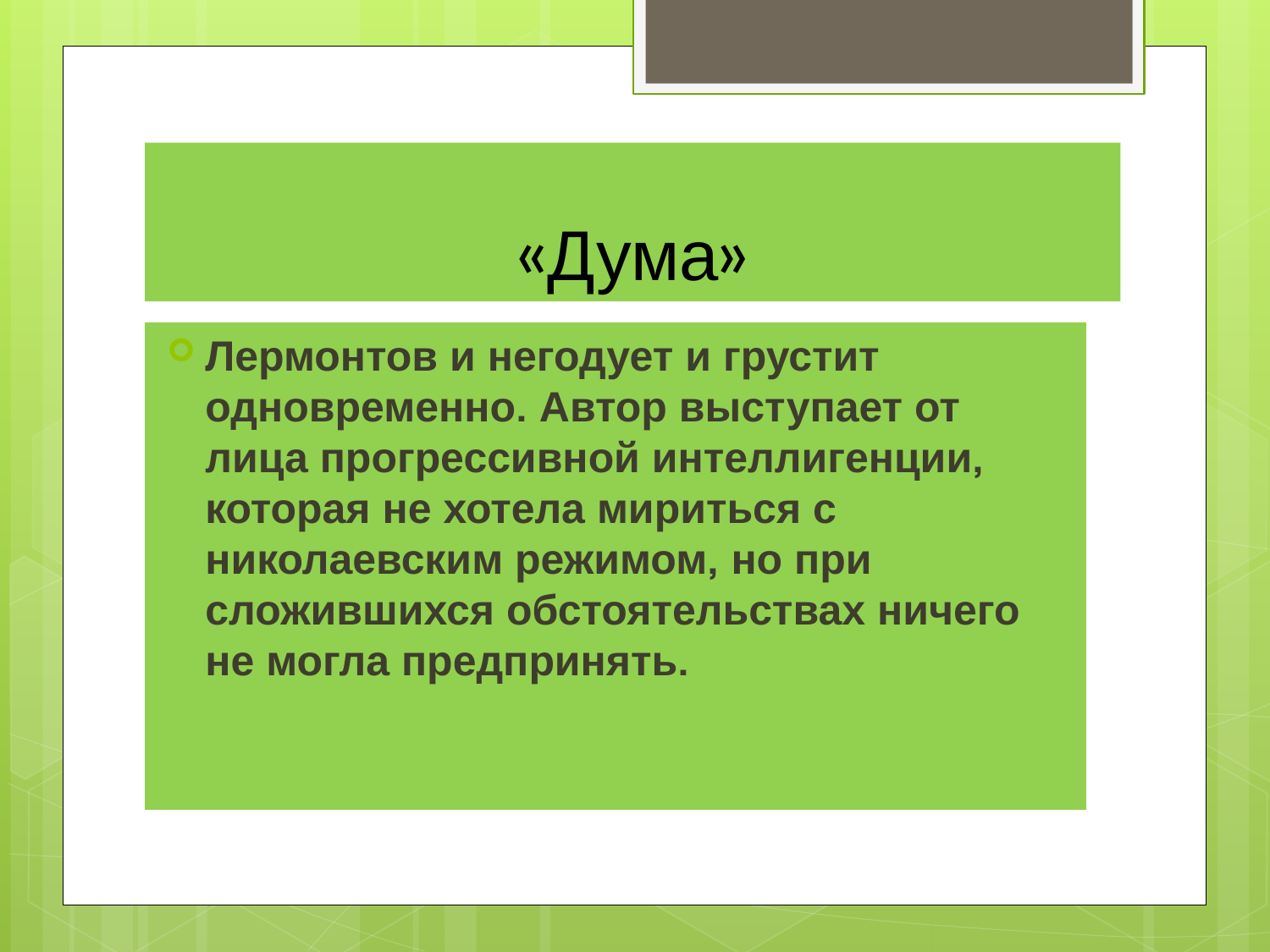

# «Дума»
Лермонтов и негодует и грустит одновременно. Автор выступает от лица прогрессивной интеллигенции, которая не хотела мириться с николаевским режимом, но при сложившихся обстоятельствах ничего не могла предпринять.